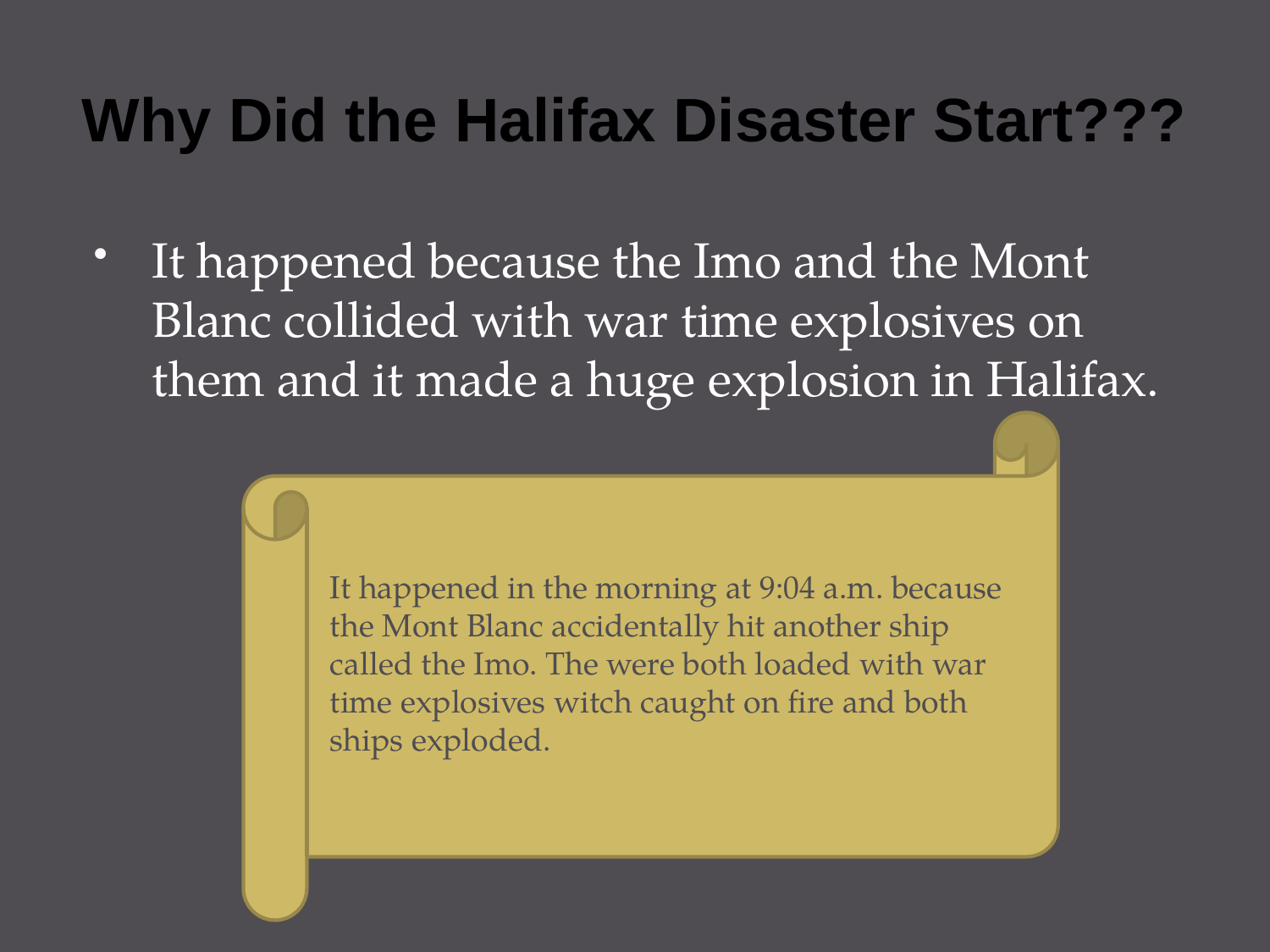

# Why Did the Halifax Disaster Start???
It happened because the Imo and the Mont Blanc collided with war time explosives on them and it made a huge explosion in Halifax.

It happened in the morning at 9:04 a.m. because the Mont Blanc accidentally hit another ship called the Imo. The were both loaded with war time explosives witch caught on fire and both ships exploded.